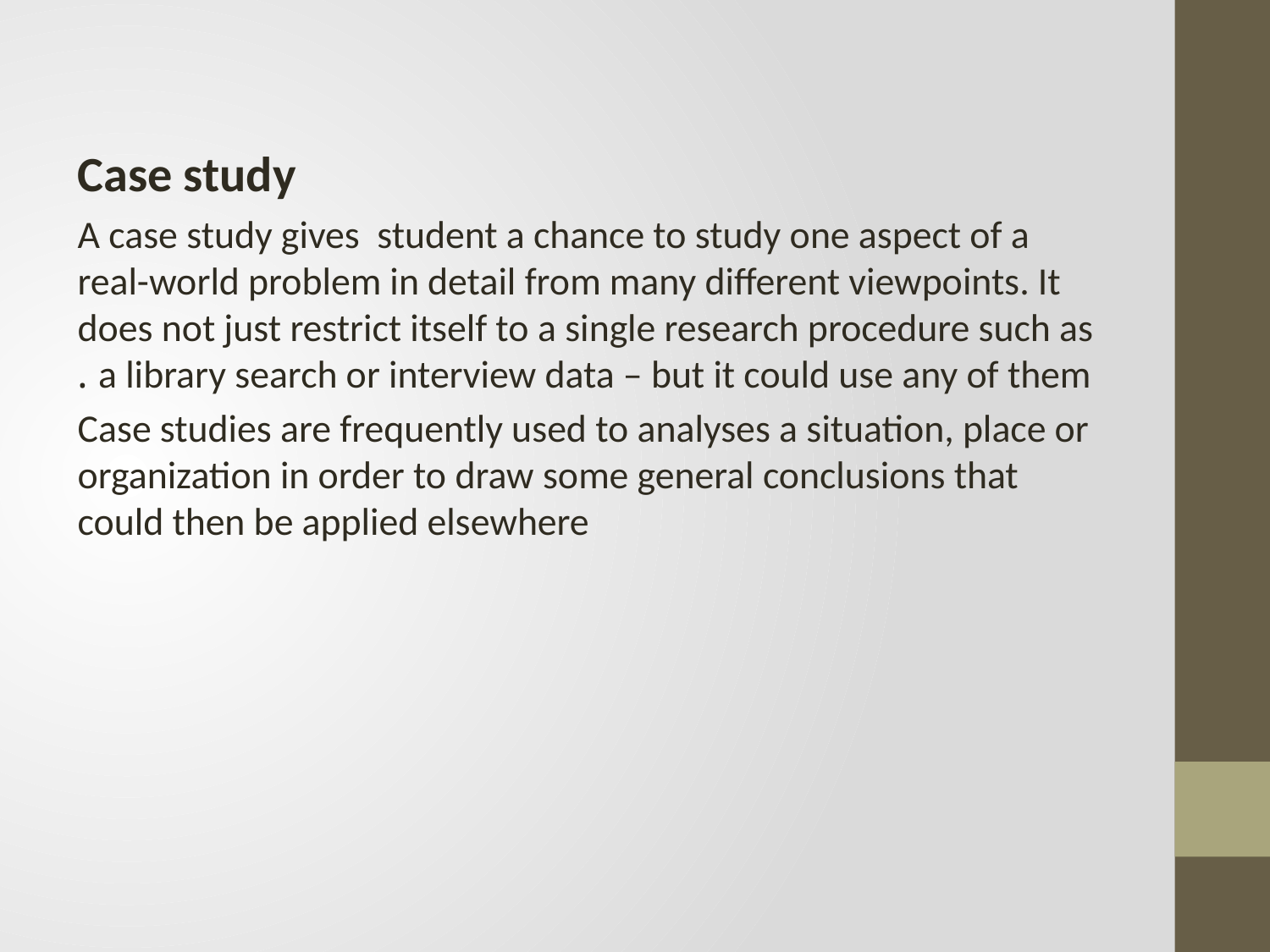

#
Case study
A case study gives  student a chance to study one aspect of a real-world problem in detail from many different viewpoints. It does not just restrict itself to a single research procedure such as a library search or interview data – but it could use any of them .
Case studies are frequently used to analyses a situation, place or organization in order to draw some general conclusions that could then be applied elsewhere